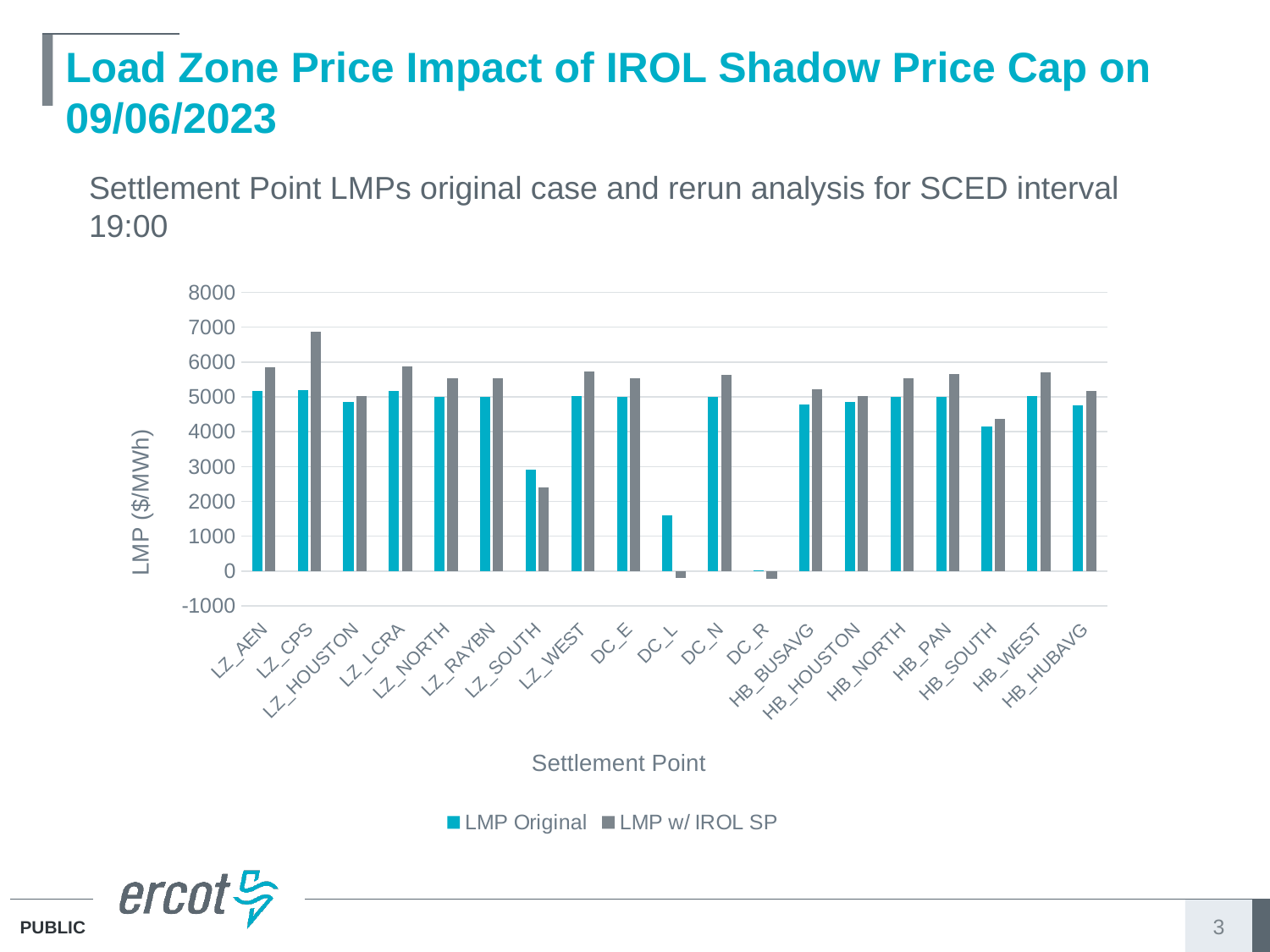

# Load Zone Price Impact of IROL Shadow Price Cap on 09/06/2023

Settlement Point LMPs original case and rerun analysis for SCED interval 19:00

[unsupported chart]

3